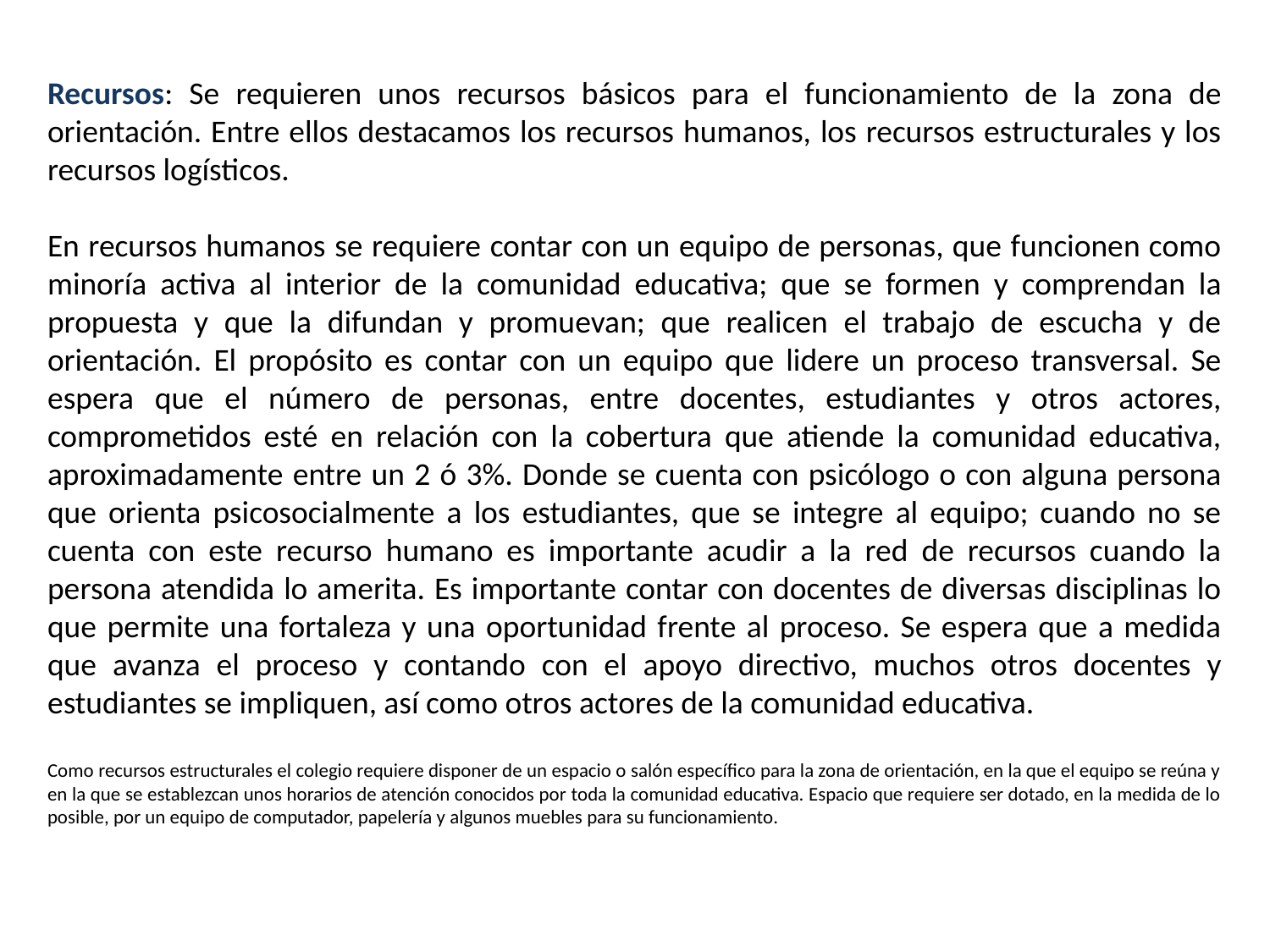

Recursos: Se requieren unos recursos básicos para el funcionamiento de la zona de orientación. Entre ellos destacamos los recursos humanos, los recursos estructurales y los recursos logísticos.

En recursos humanos se requiere contar con un equipo de personas, que funcionen como minoría activa al interior de la comunidad educativa; que se formen y comprendan la propuesta y que la difundan y promuevan; que realicen el trabajo de escucha y de orientación. El propósito es contar con un equipo que lidere un proceso transversal. Se espera que el número de personas, entre docentes, estudiantes y otros actores, comprometidos esté en relación con la cobertura que atiende la comunidad educativa, aproximadamente entre un 2 ó 3%. Donde se cuenta con psicólogo o con alguna persona que orienta psicosocialmente a los estudiantes, que se integre al equipo; cuando no se cuenta con este recurso humano es importante acudir a la red de recursos cuando la persona atendida lo amerita. Es importante contar con docentes de diversas disciplinas lo que permite una fortaleza y una oportunidad frente al proceso. Se espera que a medida que avanza el proceso y contando con el apoyo directivo, muchos otros docentes y estudiantes se impliquen, así como otros actores de la comunidad educativa.

Como recursos estructurales el colegio requiere disponer de un espacio o salón específico para la zona de orientación, en la que el equipo se reúna y en la que se establezcan unos horarios de atención conocidos por toda la comunidad educativa. Espacio que requiere ser dotado, en la medida de lo posible, por un equipo de computador, papelería y algunos muebles para su funcionamiento.